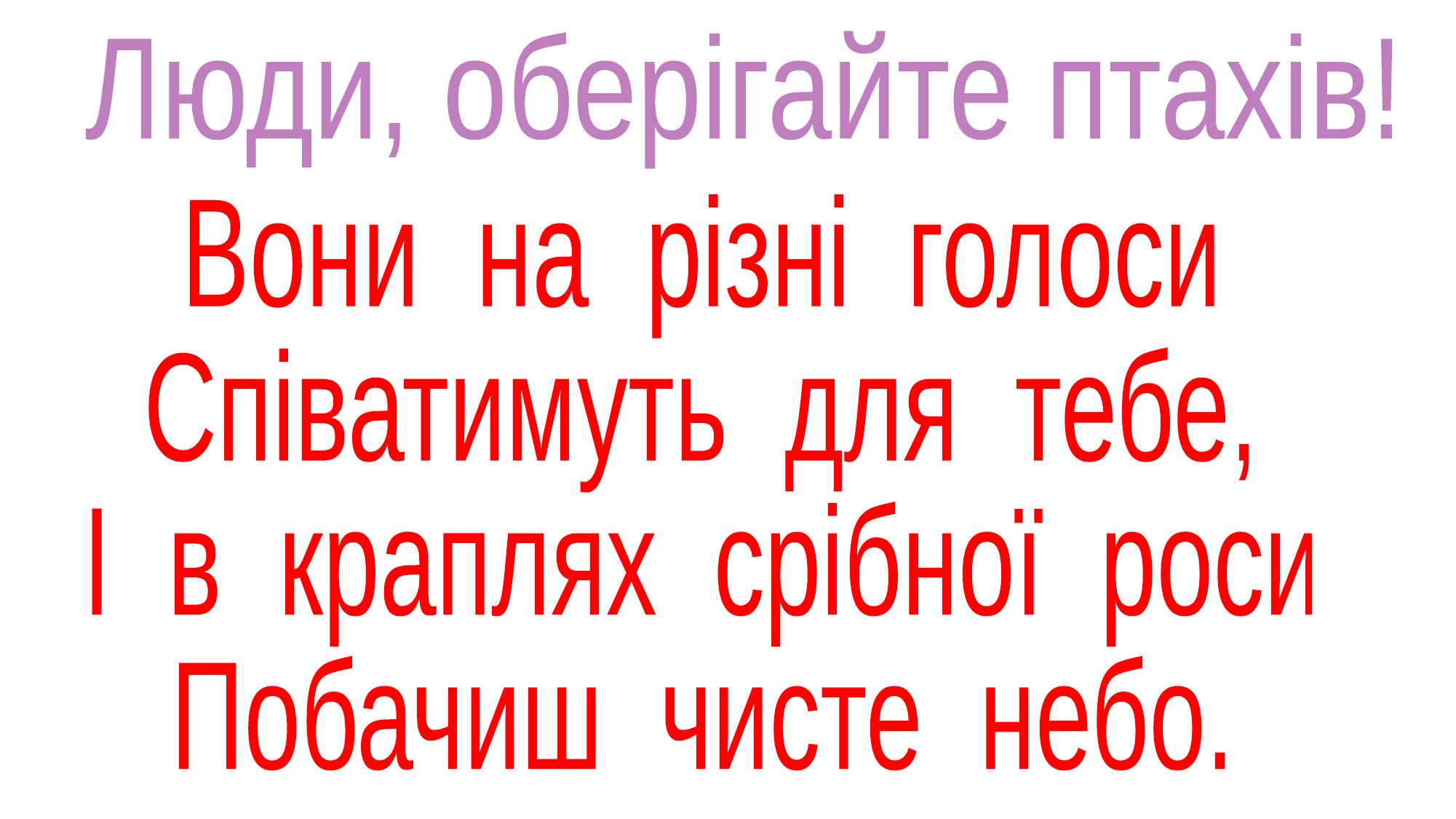

Люди, оберігайте птахів!
Вони  на  різні  голоси
Співатимуть  для  тебе,
І  в  краплях  срібної  роси
Побачиш  чисте  небо.